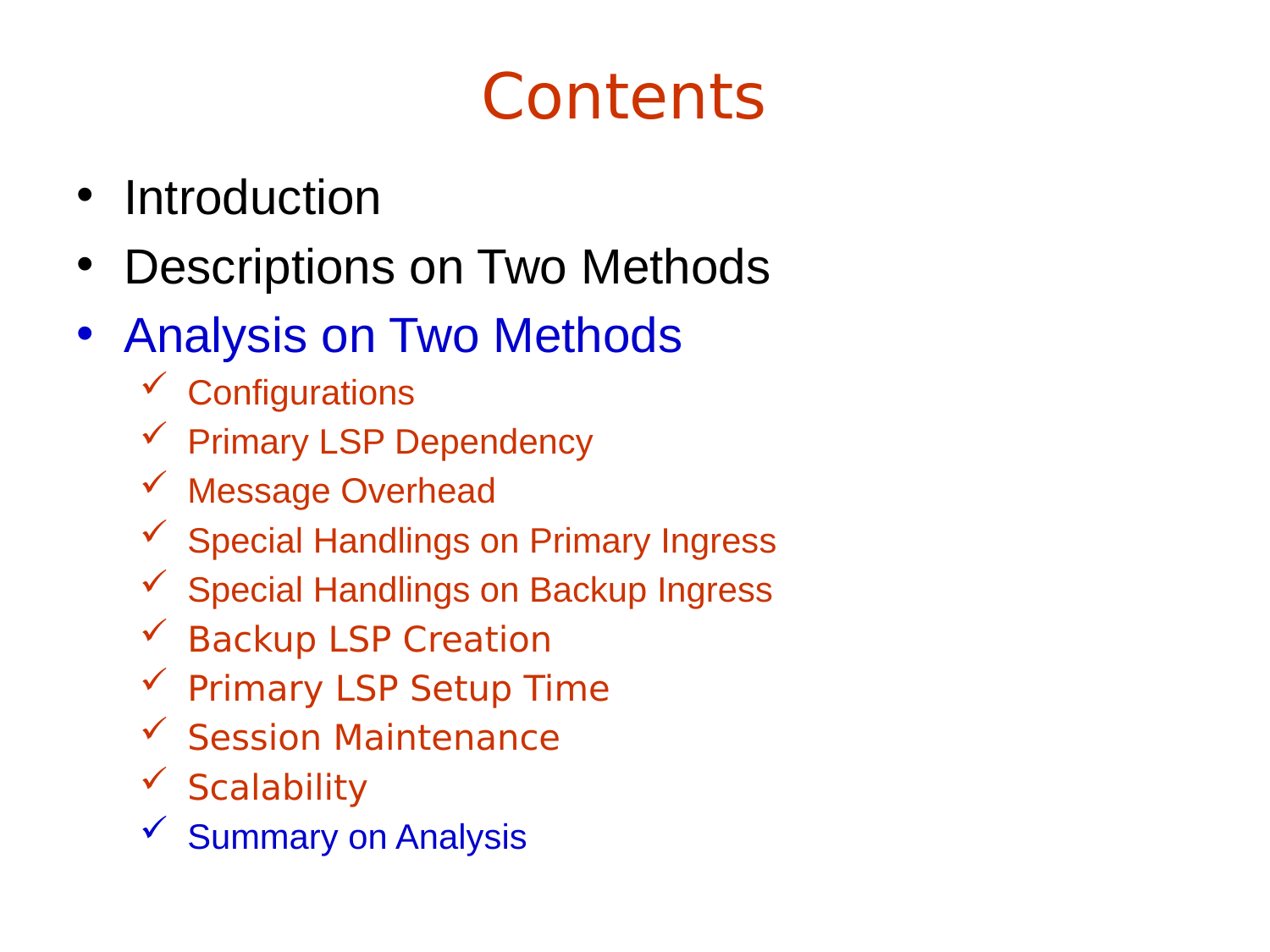

# Contents
Introduction
Descriptions on Two Methods
Analysis on Two Methods
Configurations
Primary LSP Dependency
Message Overhead
Special Handlings on Primary Ingress
Special Handlings on Backup Ingress
Backup LSP Creation
Primary LSP Setup Time
Session Maintenance
Scalability
Summary on Analysis